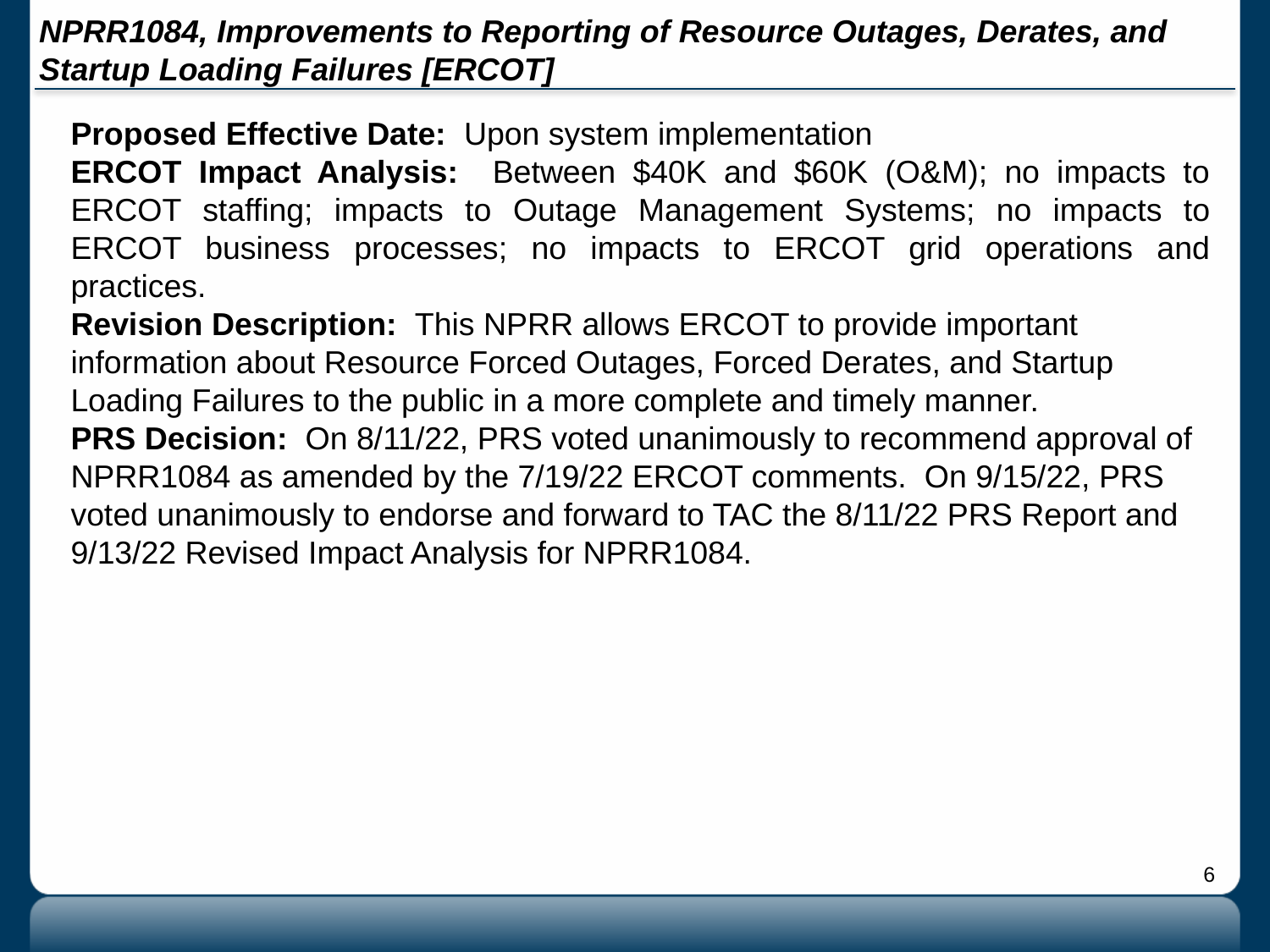

# NPRR1084, Improvements to Reporting of Resource Outages, Derates, and Startup Loading Failures [ERCOT]
Proposed Effective Date:  Upon system implementation
ERCOT Impact Analysis:  Between $40K and $60K (O&M); no impacts to ERCOT staffing; impacts to Outage Management Systems; no impacts to ERCOT business processes; no impacts to ERCOT grid operations and practices.
Revision Description:  This NPRR allows ERCOT to provide important information about Resource Forced Outages, Forced Derates, and Startup Loading Failures to the public in a more complete and timely manner.
PRS Decision:  On 8/11/22, PRS voted unanimously to recommend approval of NPRR1084 as amended by the 7/19/22 ERCOT comments.  On 9/15/22, PRS voted unanimously to endorse and forward to TAC the 8/11/22 PRS Report and 9/13/22 Revised Impact Analysis for NPRR1084.